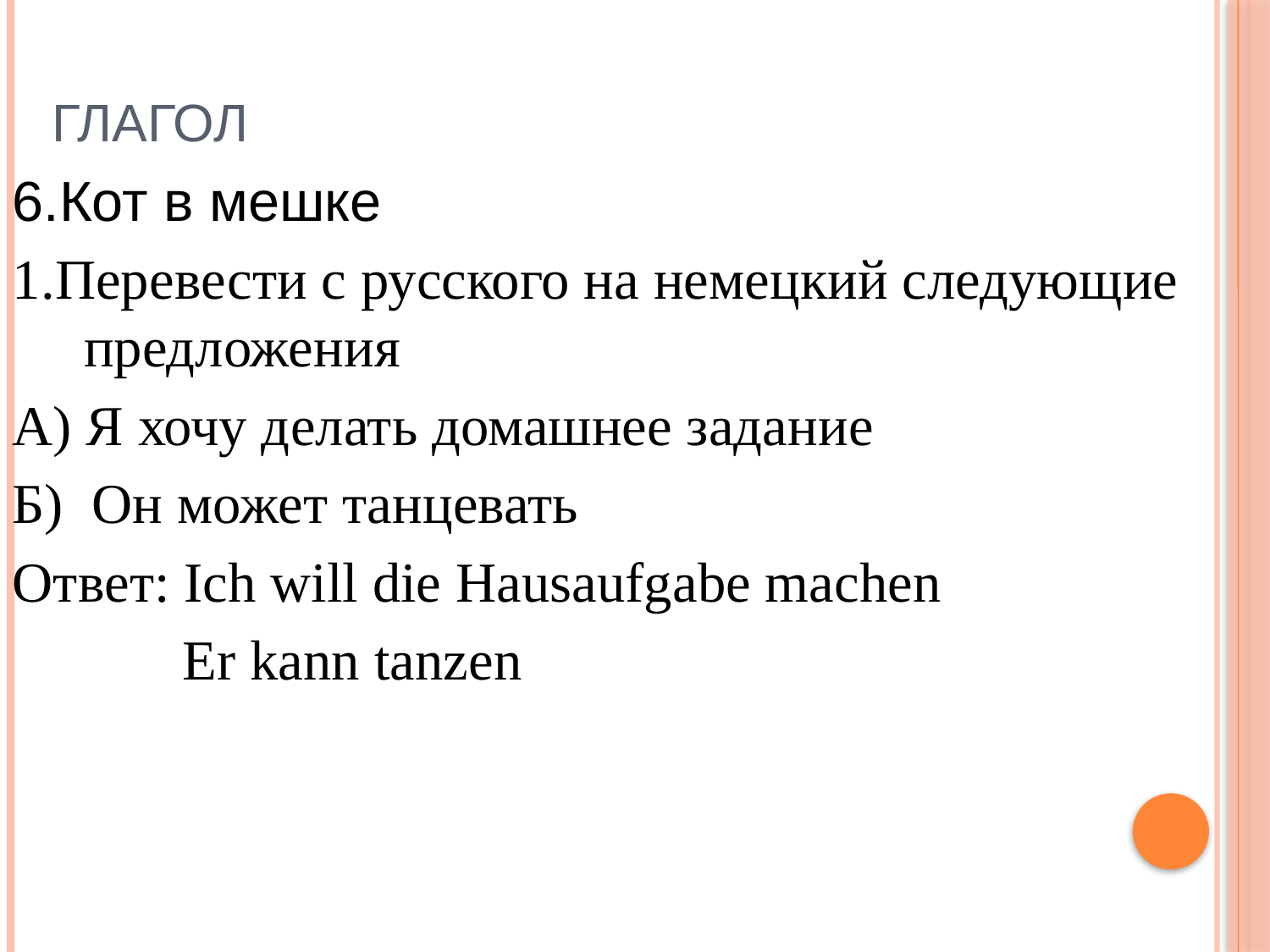

# Глагол
6.Кот в мешке
1.Перевести с русского на немецкий следующие предложения
А) Я хочу делать домашнее задание
Б)  Он может танцевать
Ответ: Ich will die Hausaufgabe machen
            Er kann tanzen